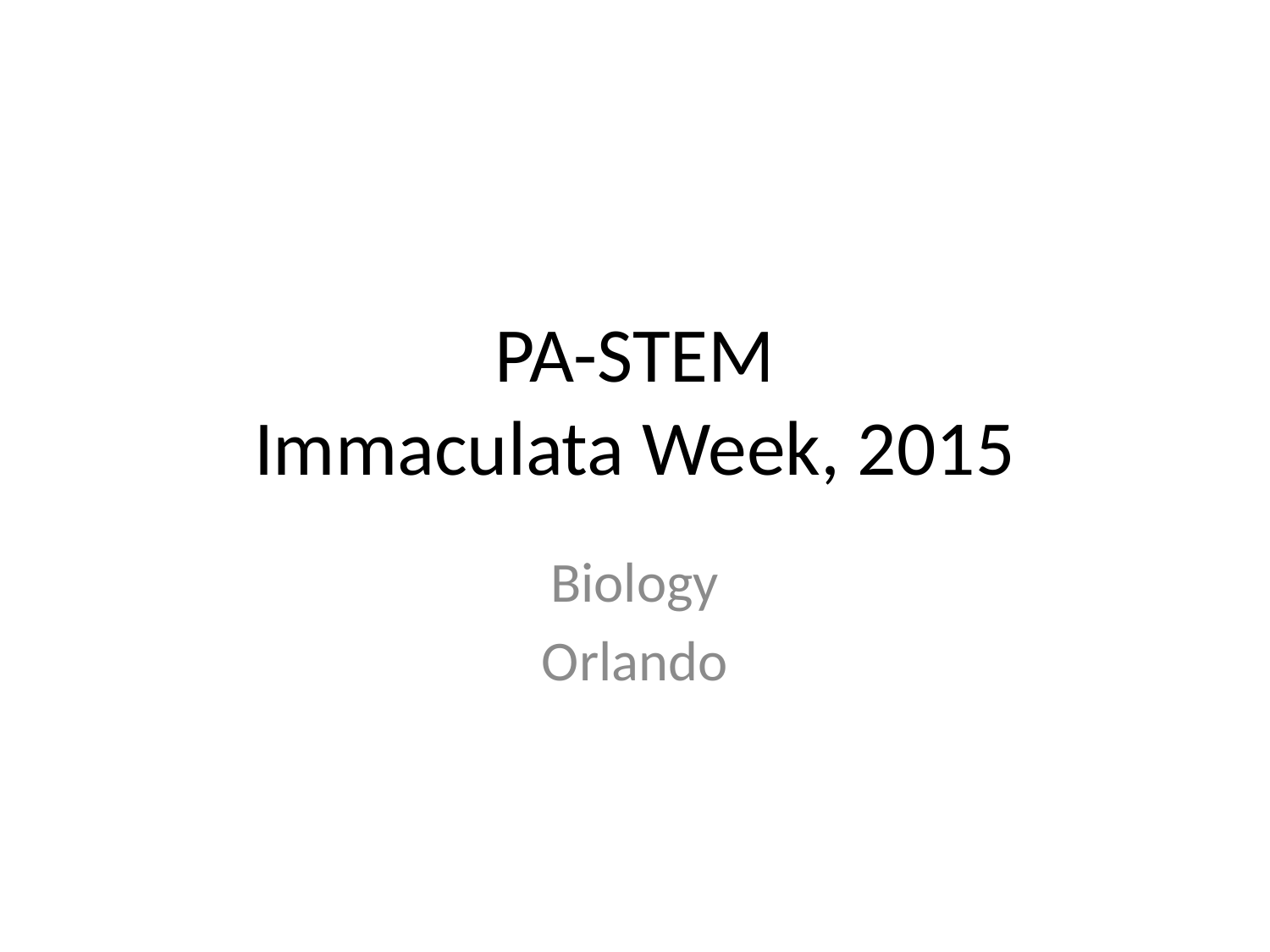

# PA-STEM Immaculata Week, 2015
Biology
Orlando